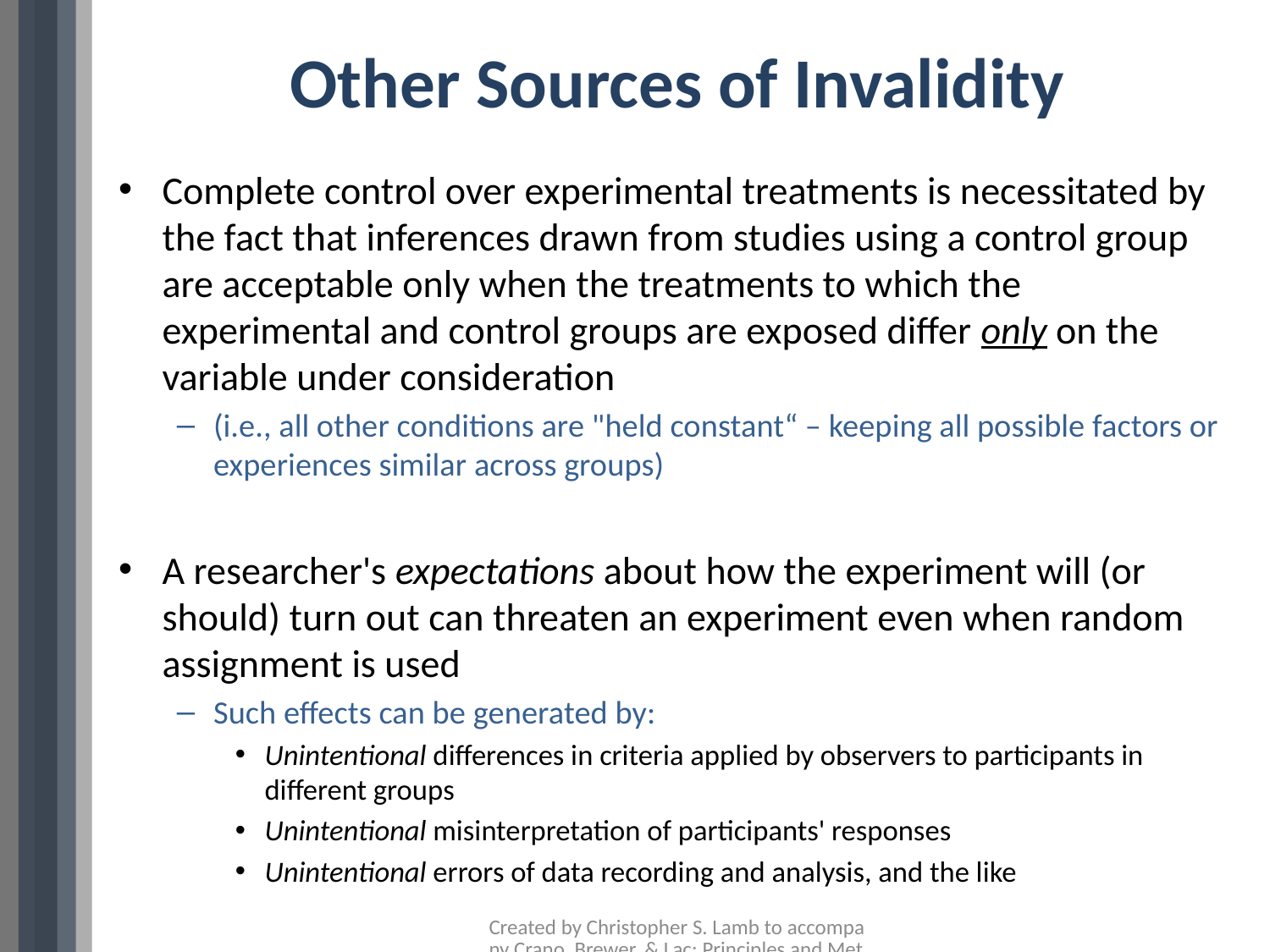

# Other Sources of Invalidity
Complete control over experimental treatments is necessitated by the fact that inferences drawn from studies using a control group are acceptable only when the treatments to which the experimental and control groups are exposed differ only on the variable under consideration
(i.e., all other conditions are "held constant“ – keeping all possible factors or experiences similar across groups)

A researcher's expectations about how the experiment will (or should) turn out can threaten an experiment even when random assignment is used
Such effects can be generated by:
Unintentional differences in criteria applied by observers to participants in different groups
Unintentional misinterpretation of participants' responses
Unintentional errors of data recording and analysis, and the like
Created by Christopher S. Lamb to accompany Crano, Brewer, & Lac: Principles and Methods of Social Research, 3rd Edition, 2015, Routledge/Taylor & Francis